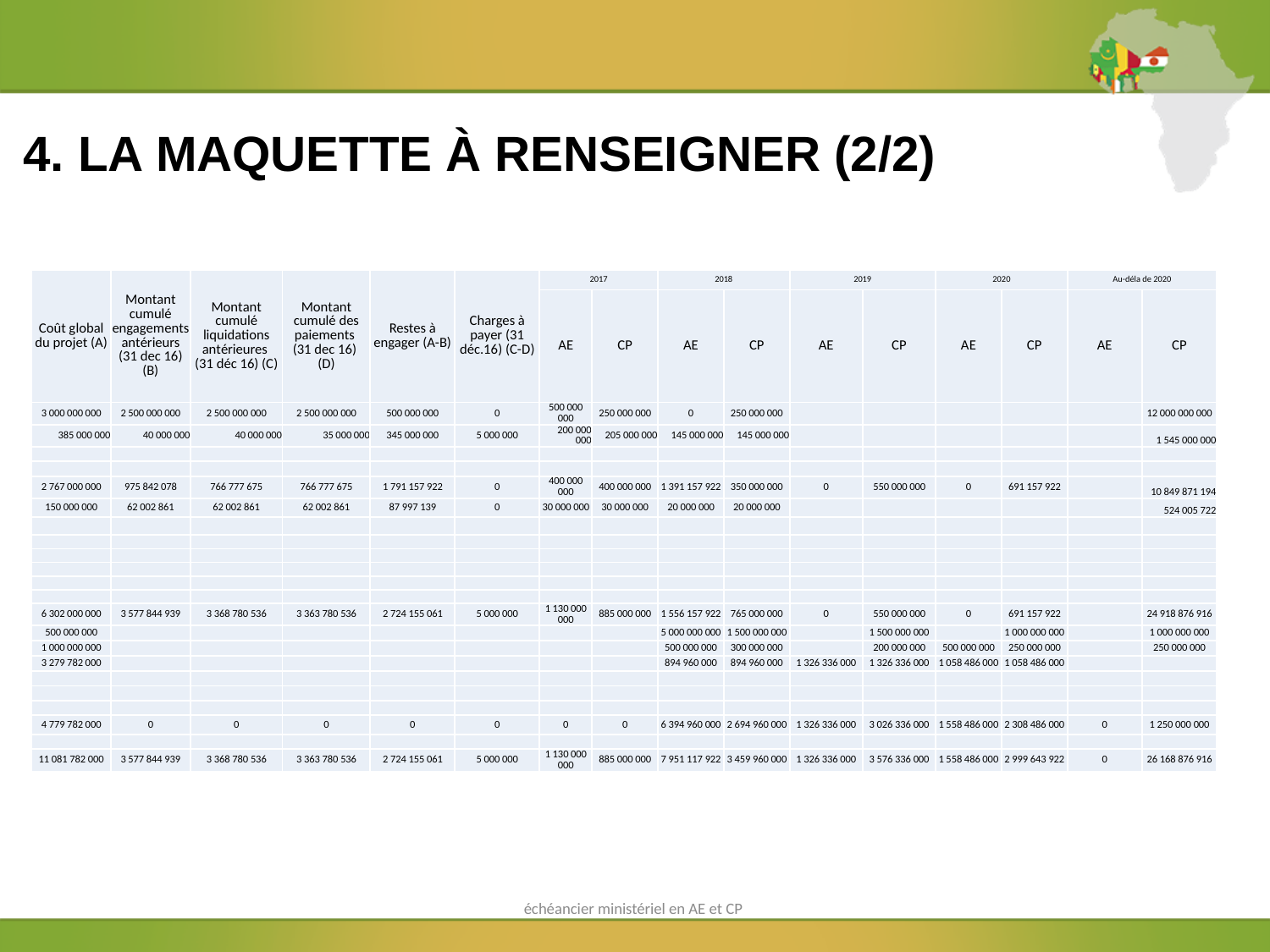

# 4. La maquette à renseigner (2/2)
| Coût global du projet (A) | Montant cumulé engagements antérieurs (31 dec 16) (B) | Montant cumulé liquidations antérieures (31 déc 16) (C) | Montant cumulé des paiements (31 dec 16) (D) | Restes à engager (A-B) | Charges à payer (31 déc.16) (C-D) | 2017 |  | 2018 |  | 2019 |  | 2020 |  | Au-déla de 2020 |  |
| --- | --- | --- | --- | --- | --- | --- | --- | --- | --- | --- | --- | --- | --- | --- | --- |
|  |  |  |  |  |  | AE | CP | AE | CP | AE | CP | AE | CP | AE | CP |
| 3 000 000 000 | 2 500 000 000 | 2 500 000 000 | 2 500 000 000 | 500 000 000 | 0 | 500 000 000 | 250 000 000 | 0 | 250 000 000 |  |  |  |  |  | 12 000 000 000 |
| 385 000 000 | 40 000 000 | 40 000 000 | 35 000 000 | 345 000 000 | 5 000 000 | 200 000 000 | 205 000 000 | 145 000 000 | 145 000 000 |  |  |  |  |  | 1 545 000 000 |
|  |  |  |  |  |  |  |  |  |  |  |  |  |  |  |  |
|  |  |  |  |  |  |  |  |  |  |  |  |  |  |  |  |
| 2 767 000 000 | 975 842 078 | 766 777 675 | 766 777 675 | 1 791 157 922 | 0 | 400 000 000 | 400 000 000 | 1 391 157 922 | 350 000 000 | 0 | 550 000 000 | 0 | 691 157 922 |  | 10 849 871 194 |
| 150 000 000 | 62 002 861 | 62 002 861 | 62 002 861 | 87 997 139 | 0 | 30 000 000 | 30 000 000 | 20 000 000 | 20 000 000 |  |  |  |  |  | 524 005 722 |
|  |  |  |  |  |  |  |  |  |  |  |  |  |  |  |  |
|  |  |  |  |  |  |  |  |  |  |  |  |  |  |  |  |
|  |  |  |  |  |  |  |  |  |  |  |  |  |  |  |  |
|  |  |  |  |  |  |  |  |  |  |  |  |  |  |  |  |
|  |  |  |  |  |  |  |  |  |  |  |  |  |  |  |  |
|  |  |  |  |  |  |  |  |  |  |  |  |  |  |  |  |
| 6 302 000 000 | 3 577 844 939 | 3 368 780 536 | 3 363 780 536 | 2 724 155 061 | 5 000 000 | 1 130 000 000 | 885 000 000 | 1 556 157 922 | 765 000 000 | 0 | 550 000 000 | 0 | 691 157 922 |  | 24 918 876 916 |
| 500 000 000 |  |  |  |  |  |  |  | 5 000 000 000 | 1 500 000 000 |  | 1 500 000 000 |  | 1 000 000 000 |  | 1 000 000 000 |
| 1 000 000 000 |  |  |  |  |  |  |  | 500 000 000 | 300 000 000 |  | 200 000 000 | 500 000 000 | 250 000 000 |  | 250 000 000 |
| 3 279 782 000 |  |  |  |  |  |  |  | 894 960 000 | 894 960 000 | 1 326 336 000 | 1 326 336 000 | 1 058 486 000 | 1 058 486 000 |  |  |
|  |  |  |  |  |  |  |  |  |  |  |  |  |  |  |  |
|  |  |  |  |  |  |  |  |  |  |  |  |  |  |  |  |
|  |  |  |  |  |  |  |  |  |  |  |  |  |  |  |  |
| 4 779 782 000 | 0 | 0 | 0 | 0 | 0 | 0 | 0 | 6 394 960 000 | 2 694 960 000 | 1 326 336 000 | 3 026 336 000 | 1 558 486 000 | 2 308 486 000 | 0 | 1 250 000 000 |
|  |  |  |  |  |  |  |  |  |  |  |  |  |  |  |  |
| 11 081 782 000 | 3 577 844 939 | 3 368 780 536 | 3 363 780 536 | 2 724 155 061 | 5 000 000 | 1 130 000 000 | 885 000 000 | 7 951 117 922 | 3 459 960 000 | 1 326 336 000 | 3 576 336 000 | 1 558 486 000 | 2 999 643 922 | 0 | 26 168 876 916 |
échéancier ministériel en AE et CP